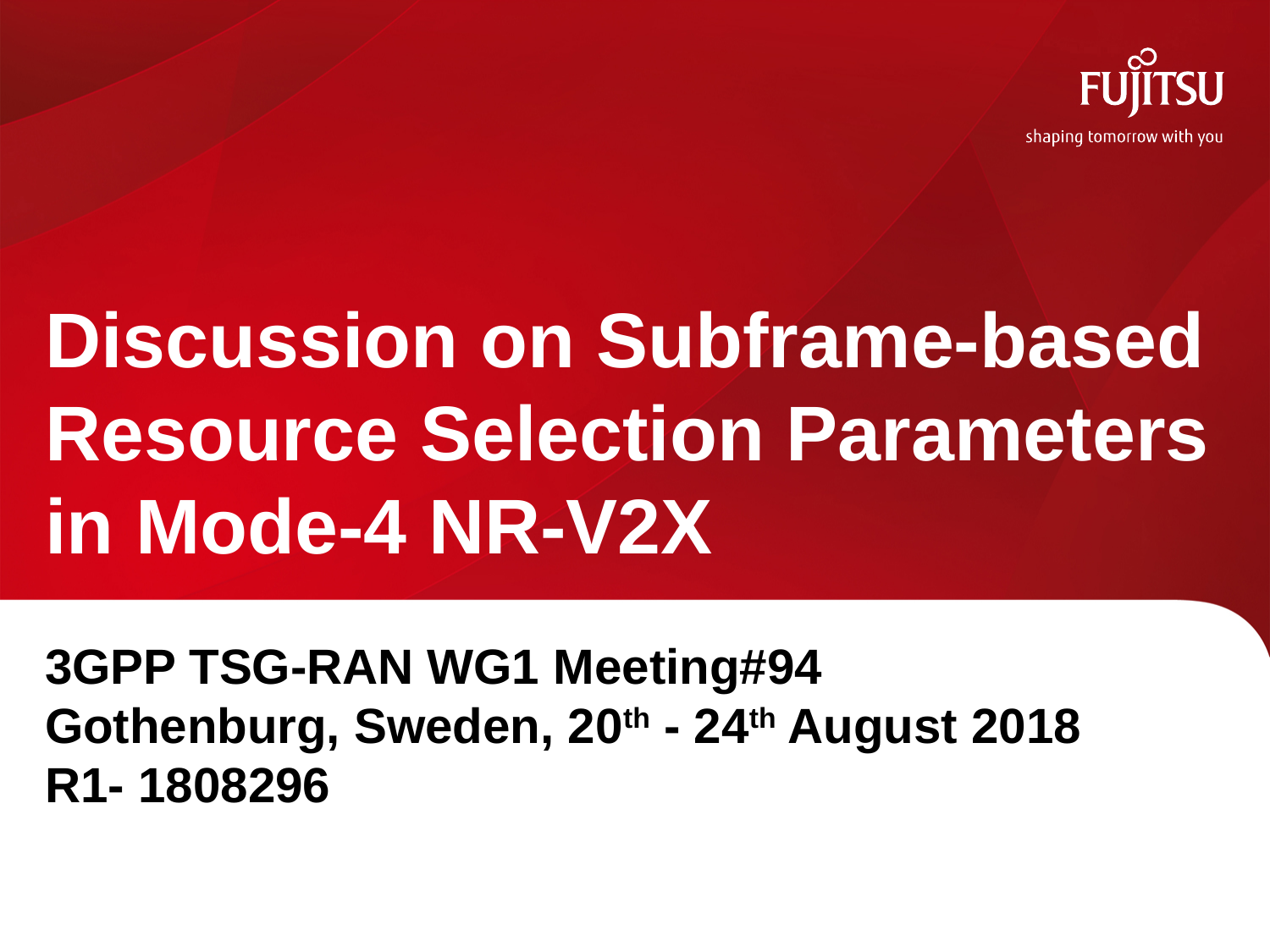

# Discussion on Subframe-based Resource Selection Parameters in Mode-4 NR-V2X
3GPP TSG-RAN WG1 Meeting#94
Gothenburg, Sweden, 20th - 24th August 2018
R1- 1808296